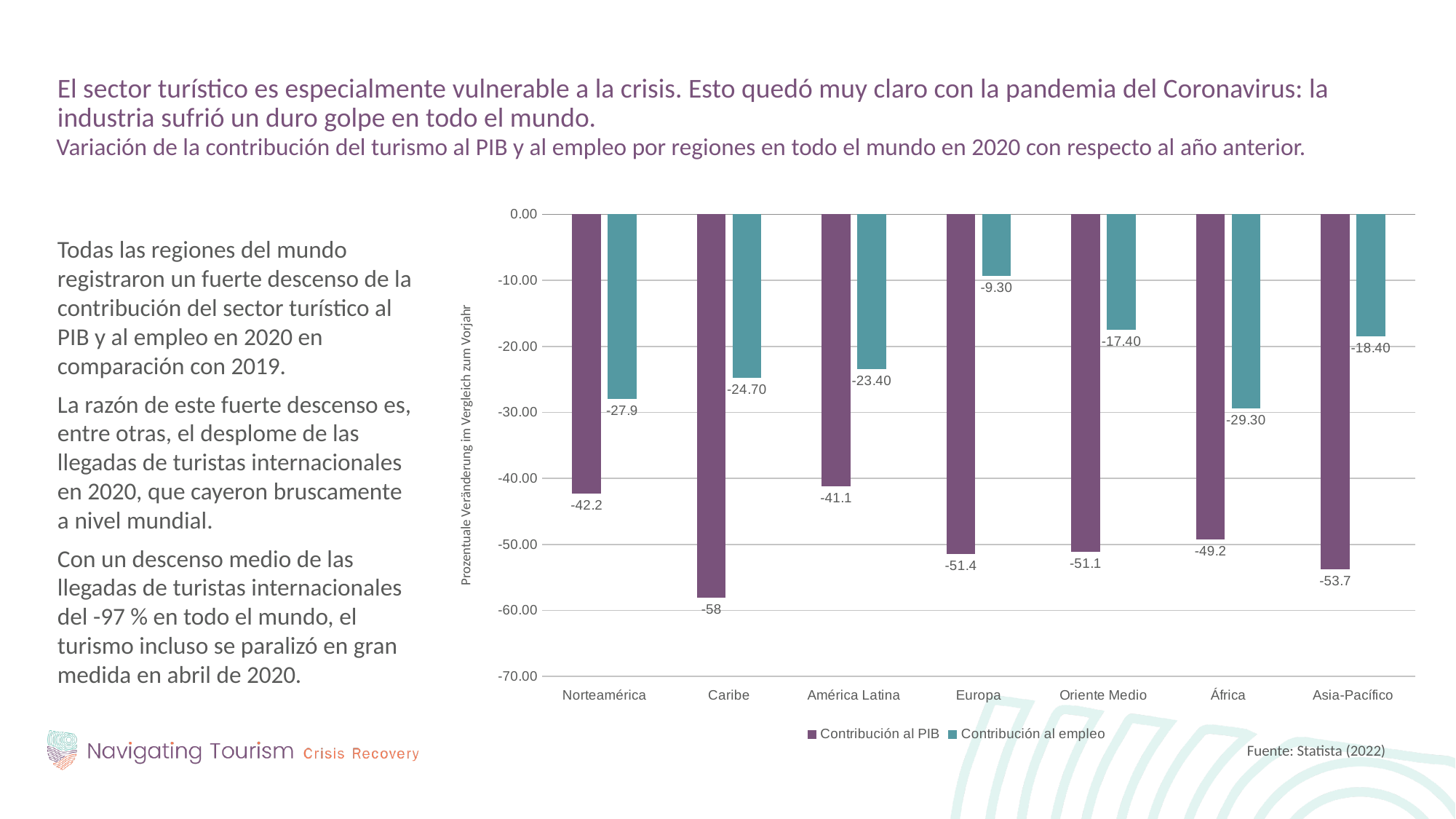

El sector turístico es especialmente vulnerable a la crisis. Esto quedó muy claro con la pandemia del Coronavirus: la industria sufrió un duro golpe en todo el mundo.
Variación de la contribución del turismo al PIB y al empleo por regiones en todo el mundo en 2020 con respecto al año anterior.

### Chart

| Category | Contribución al PIB | Contribución al empleo |
|---|---|---|
| Norteamérica | -42.2 | -27.9 |
| Caribe | -58.0 | -24.7 |
| América Latina | -41.1 | -23.4 |
| Europa | -51.4 | -9.3 |
| Oriente Medio | -51.1 | -17.4 |
| África | -49.2 | -29.3 |
| Asia-Pacífico | -53.7 | -18.4 |
Todas las regiones del mundo registraron un fuerte descenso de la contribución del sector turístico al PIB y al empleo en 2020 en comparación con 2019.
La razón de este fuerte descenso es, entre otras, el desplome de las llegadas de turistas internacionales en 2020, que cayeron bruscamente a nivel mundial.
Con un descenso medio de las llegadas de turistas internacionales del -97 % en todo el mundo, el turismo incluso se paralizó en gran medida en abril de 2020.
Prozentuale Veränderung im Vergleich zum Vorjahr
Fuente: Statista (2022)